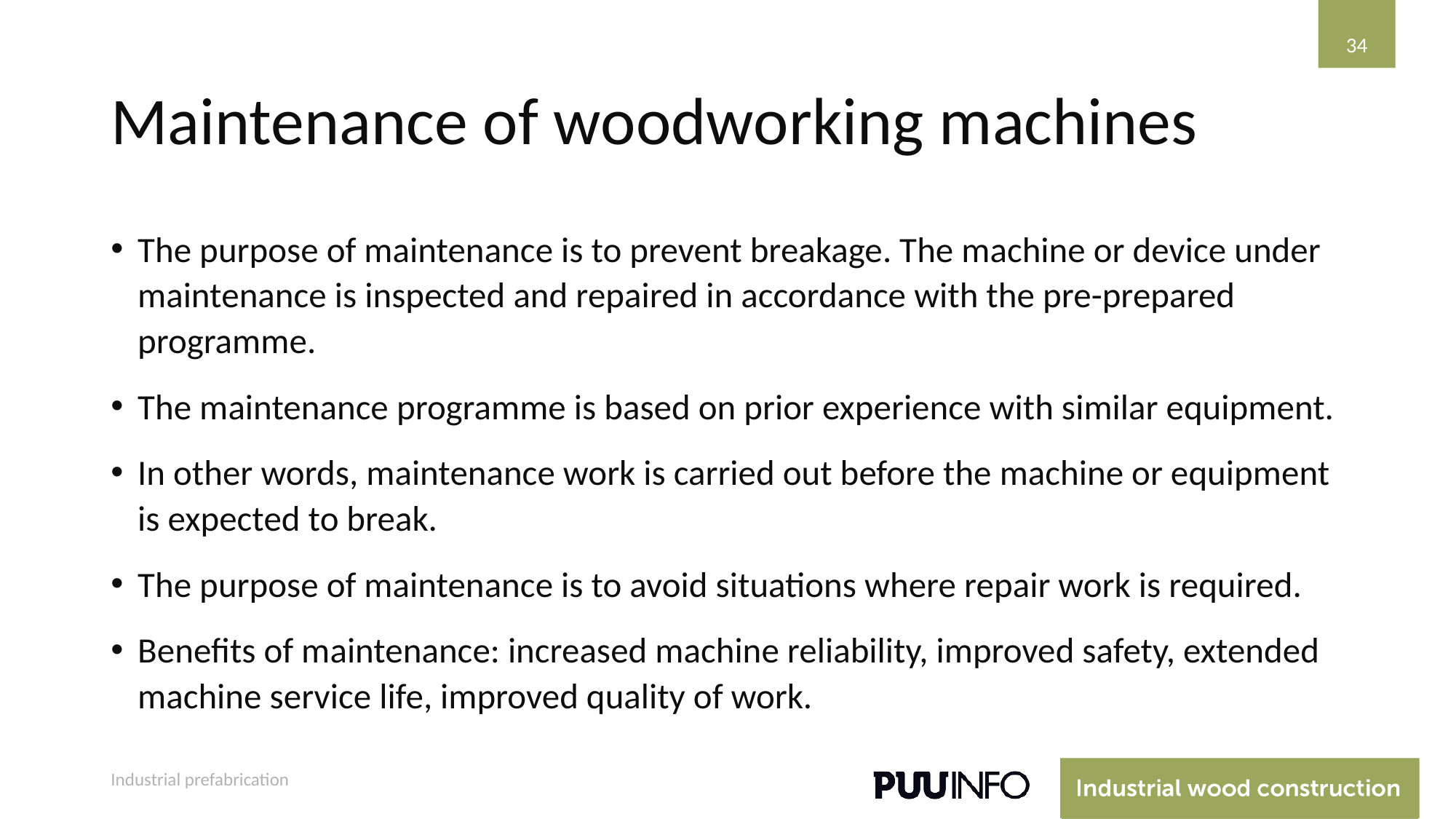

34
# Maintenance of woodworking machines
The purpose of maintenance is to prevent breakage. The machine or device under maintenance is inspected and repaired in accordance with the pre-prepared programme.
The maintenance programme is based on prior experience with similar equipment.
In other words, maintenance work is carried out before the machine or equipment is expected to break.
The purpose of maintenance is to avoid situations where repair work is required.
Benefits of maintenance: increased machine reliability, improved safety, extended machine service life, improved quality of work.

Industrial prefabrication